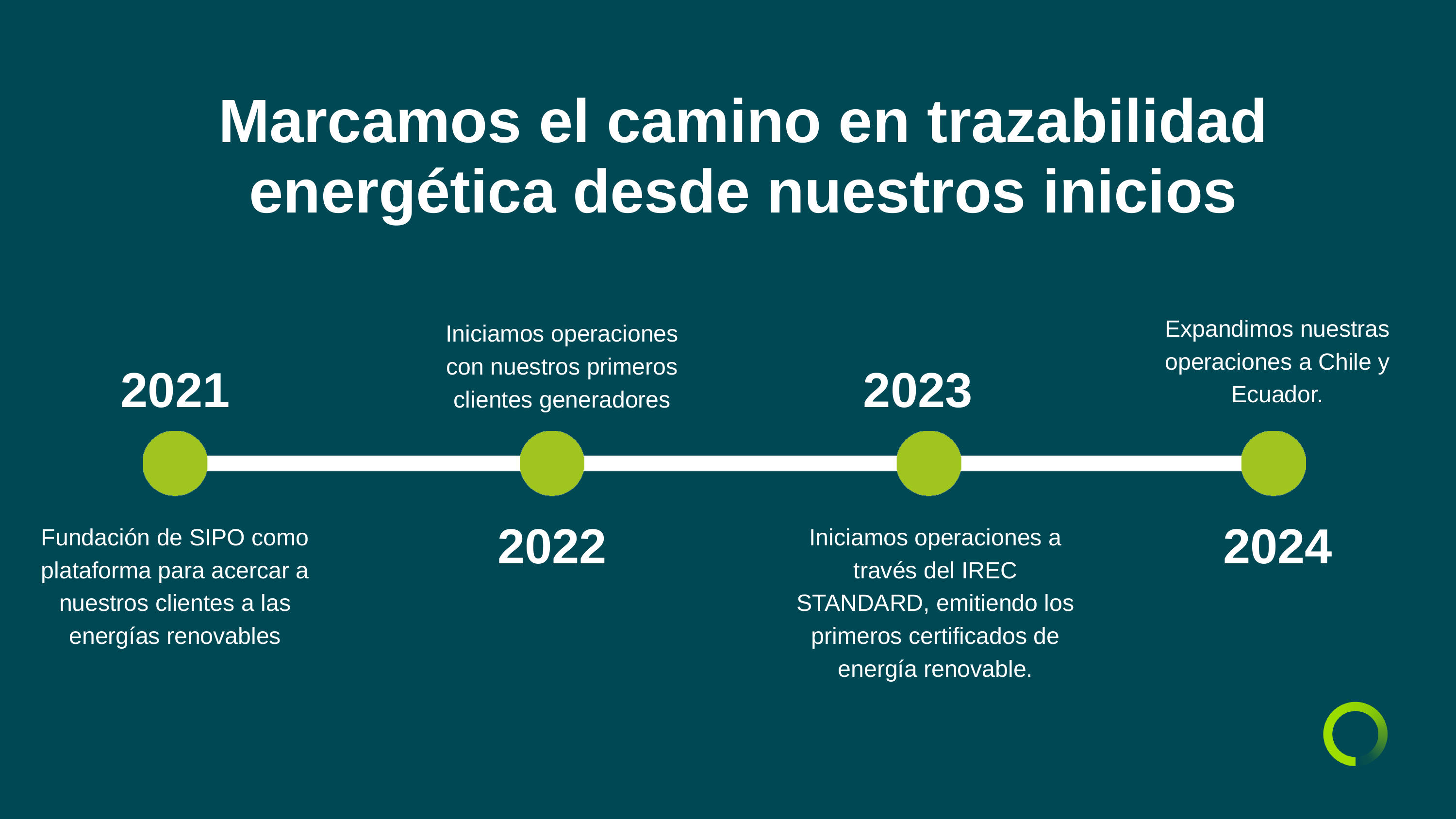

Marcamos el camino en trazabilidad energética desde nuestros inicios
Expandimos nuestras operaciones a Chile y Ecuador.
Iniciamos operaciones con nuestros primeros clientes generadores
2021
2023

2022
2024
Fundación de SIPO como plataforma para acercar a nuestros clientes a las energías renovables
Iniciamos operaciones a través del IREC STANDARD, emitiendo los primeros certificados de energía renovable.
2022